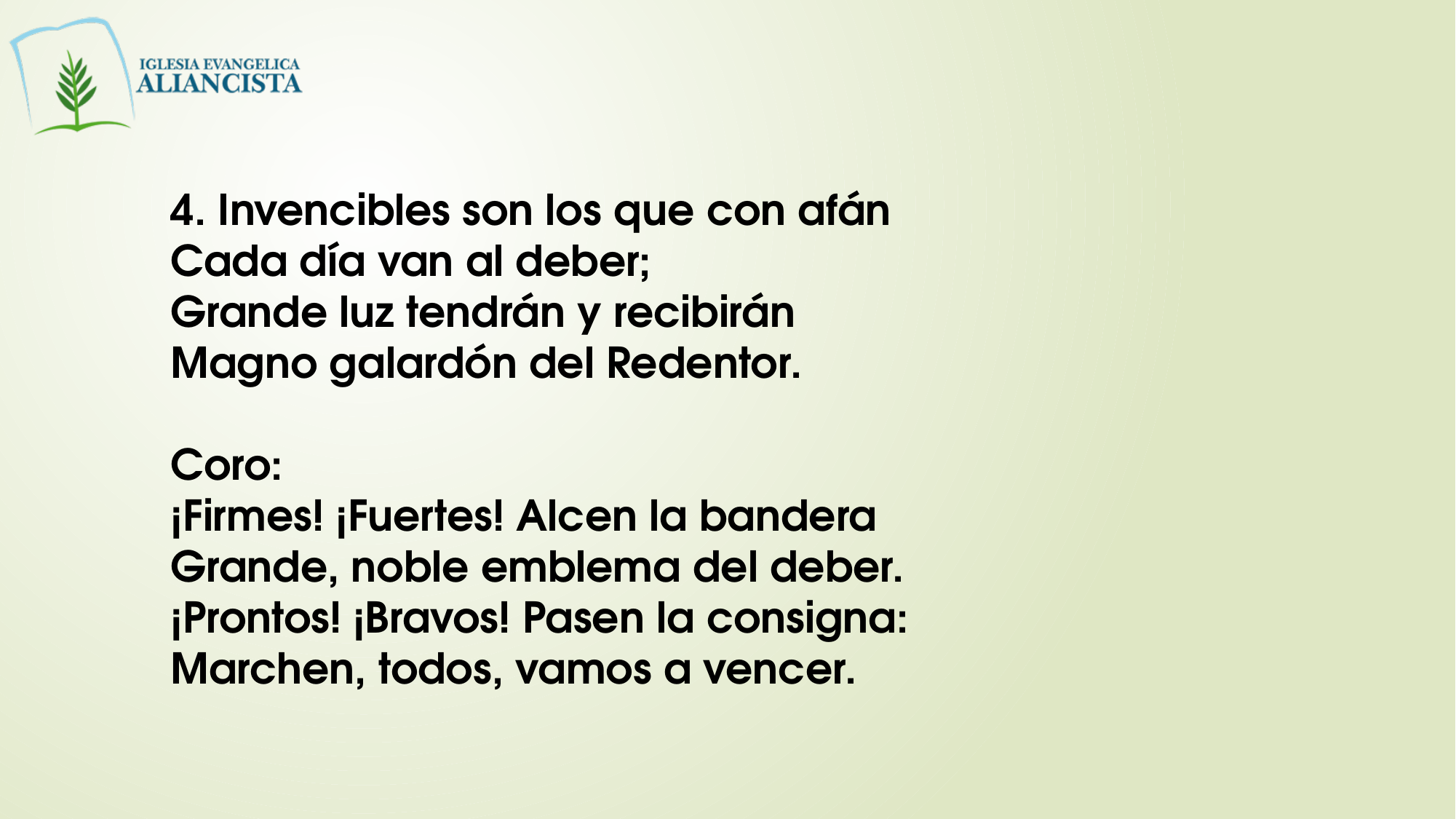

4. Invencibles son los que con afán
Cada día van al deber;
Grande luz tendrán y recibirán
Magno galardón del Redentor.

Coro:
¡Firmes! ¡Fuertes! Alcen la bandera
Grande, noble emblema del deber.
¡Prontos! ¡Bravos! Pasen la consigna:
Marchen, todos, vamos a vencer.